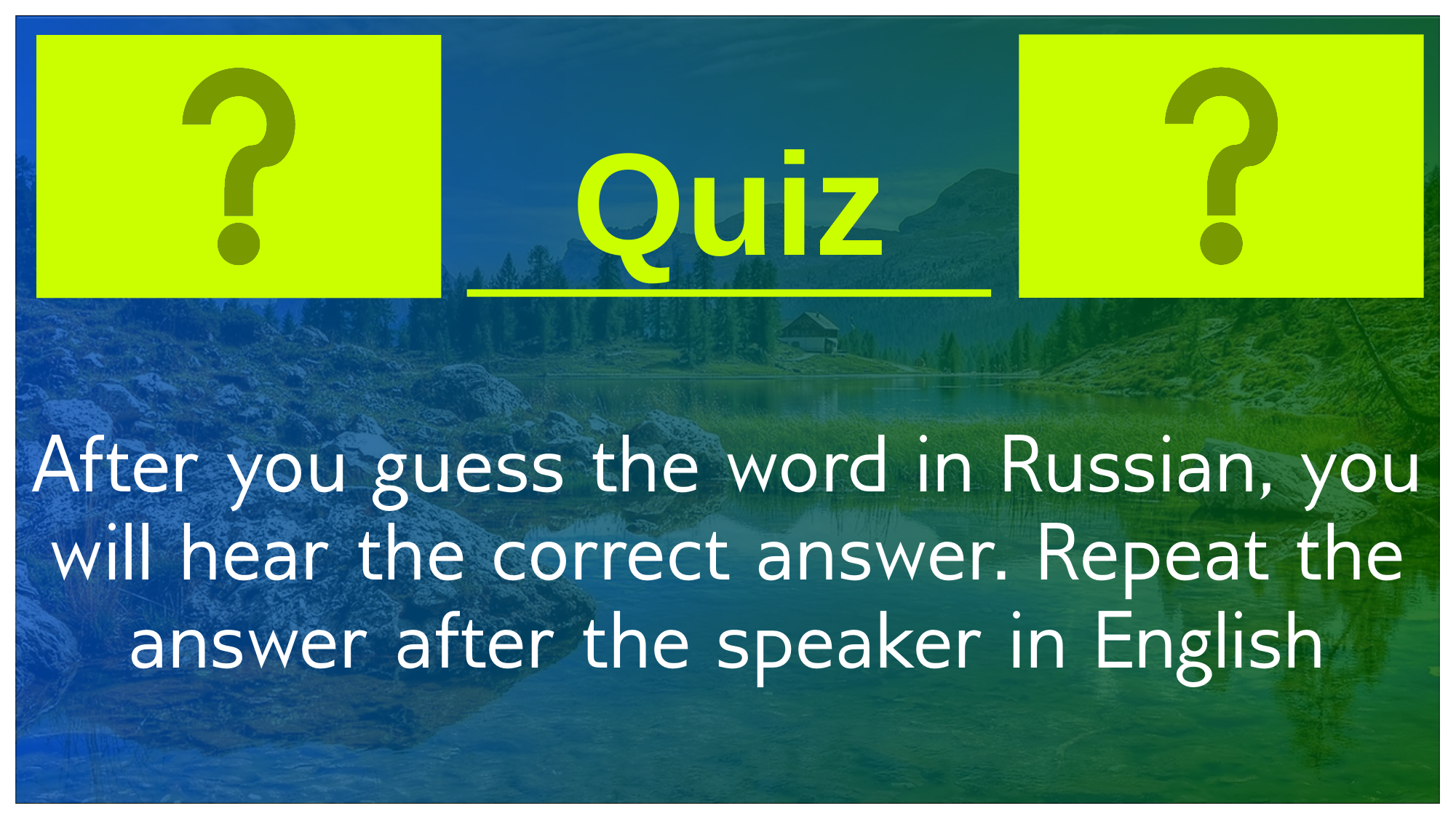

Quiz
# After you guess the word in Russian, you will hear the correct answer. Repeat the answer after the speaker in English